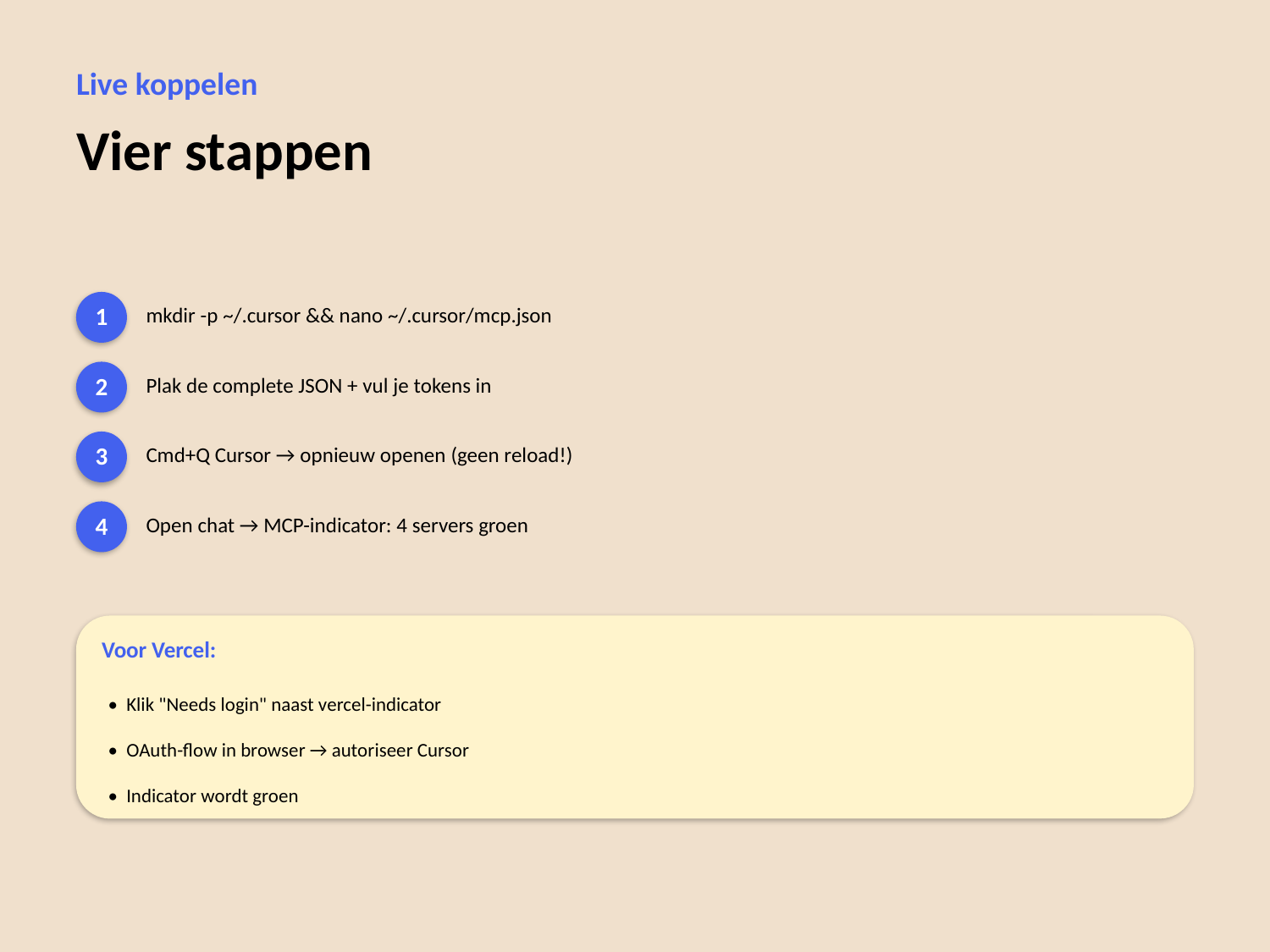

Live koppelen
Vier stappen

1
mkdir -p ~/.cursor && nano ~/.cursor/mcp.json

2
Plak de complete JSON + vul je tokens in

3
Cmd+Q Cursor → opnieuw openen (geen reload!)

4
Open chat → MCP-indicator: 4 servers groen

Voor Vercel:
•  Klik "Needs login" naast vercel-indicator
•  OAuth-flow in browser → autoriseer Cursor
•  Indicator wordt groen